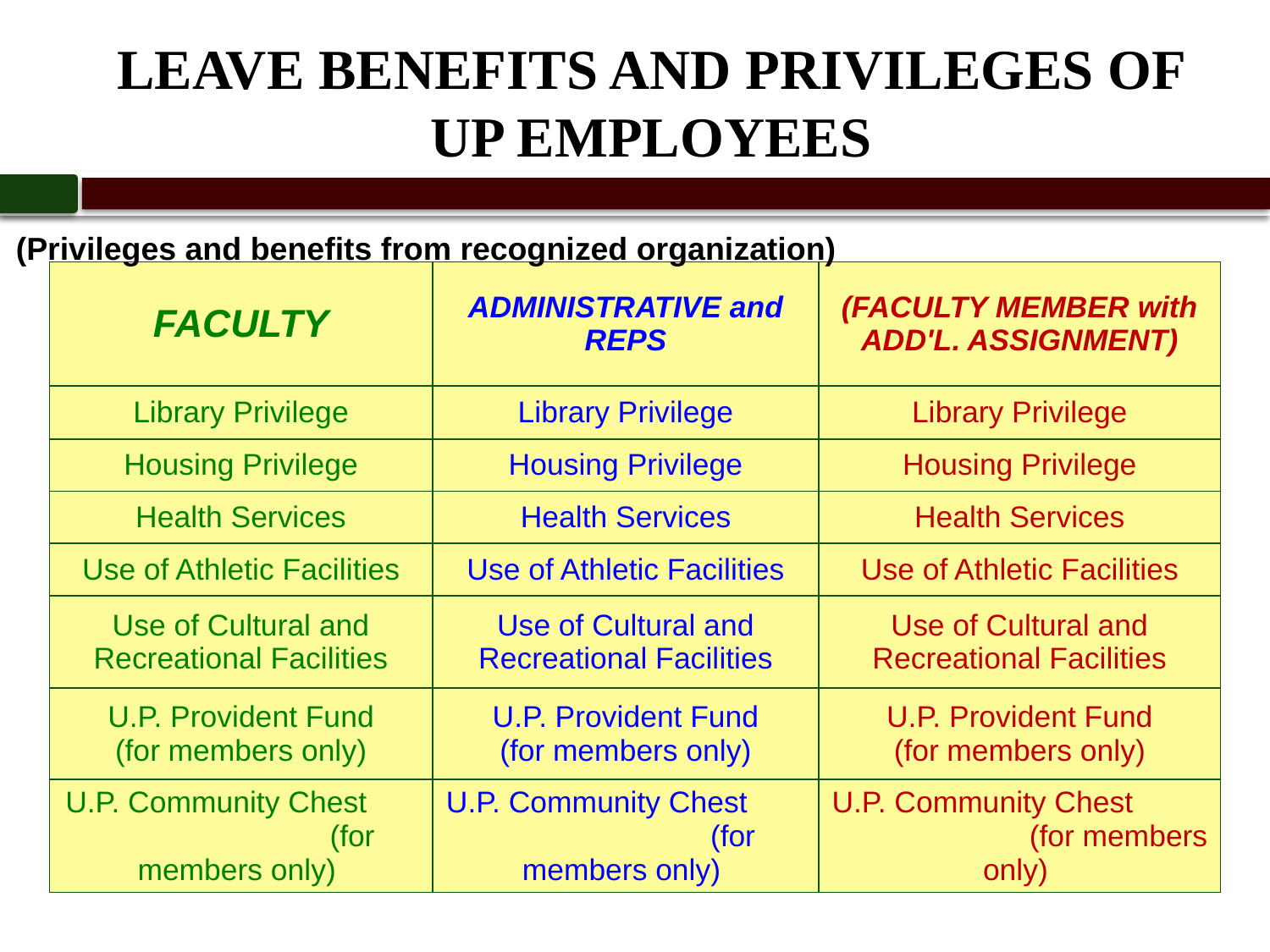

# LEAVE BENEFITS AND PRIVILEGES OF UP EMPLOYEES
(Privileges and benefits from recognized organization)
| FACULTY | ADMINISTRATIVE and REPS | (FACULTY MEMBER with ADD'L. ASSIGNMENT) |
| --- | --- | --- |
| Library Privilege | Library Privilege | Library Privilege |
| Housing Privilege | Housing Privilege | Housing Privilege |
| Health Services | Health Services | Health Services |
| Use of Athletic Facilities | Use of Athletic Facilities | Use of Athletic Facilities |
| Use of Cultural and Recreational Facilities | Use of Cultural and Recreational Facilities | Use of Cultural and Recreational Facilities |
| U.P. Provident Fund (for members only) | U.P. Provident Fund (for members only) | U.P. Provident Fund (for members only) |
| U.P. Community Chest (for members only) | U.P. Community Chest (for members only) | U.P. Community Chest (for members only) |